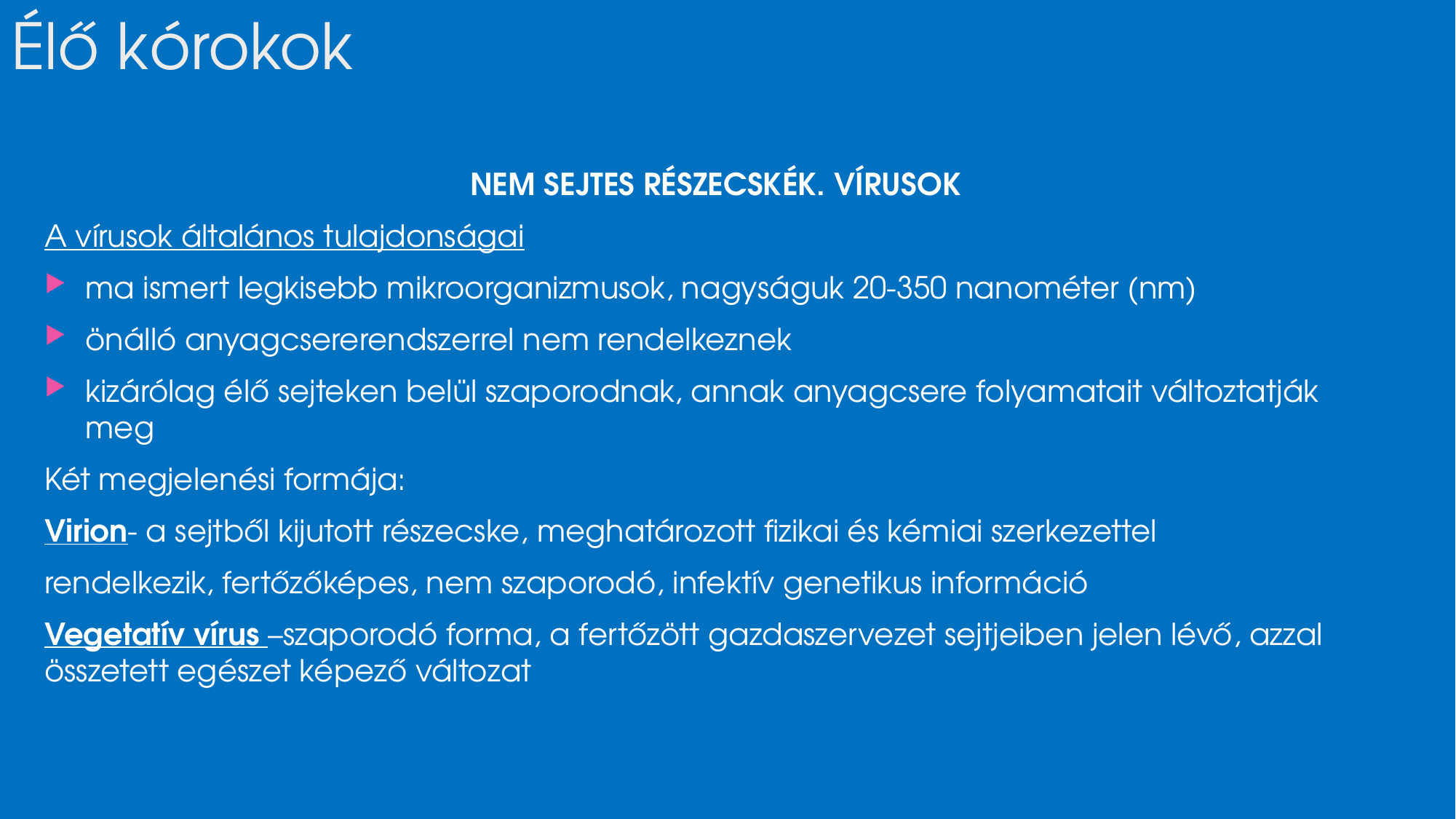

# Élő kórokok
NEM SEJTES RÉSZECSKÉK. VÍRUSOK
A vírusok általános tulajdonságai
ma ismert legkisebb mikroorganizmusok, nagyságuk 20-350 nanométer (nm)
önálló anyagcsererendszerrel nem rendelkeznek
kizárólag élő sejteken belül szaporodnak, annak anyagcsere folyamatait változtatják meg
Két megjelenési formája:
Virion- a sejtből kijutott részecske, meghatározott fizikai és kémiai szerkezettel
rendelkezik, fertőzőképes, nem szaporodó, infektív genetikus információ
Vegetatív vírus –szaporodó forma, a fertőzött gazdaszervezet sejtjeiben jelen lévő, azzal összetett egészet képező változat